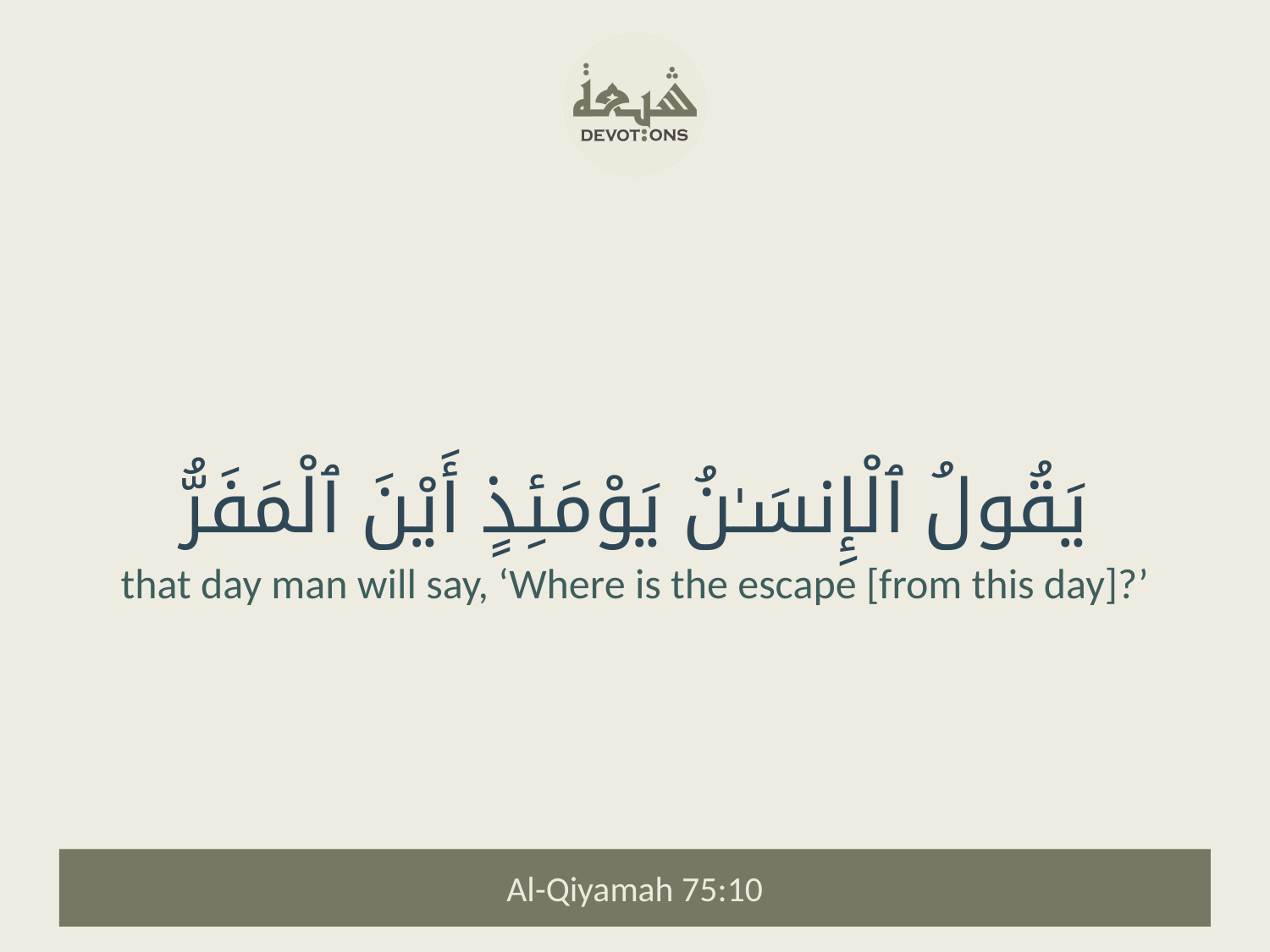

يَقُولُ ٱلْإِنسَـٰنُ يَوْمَئِذٍ أَيْنَ ٱلْمَفَرُّ
that day man will say, ‘Where is the escape [from this day]?’
Al-Qiyamah 75:10